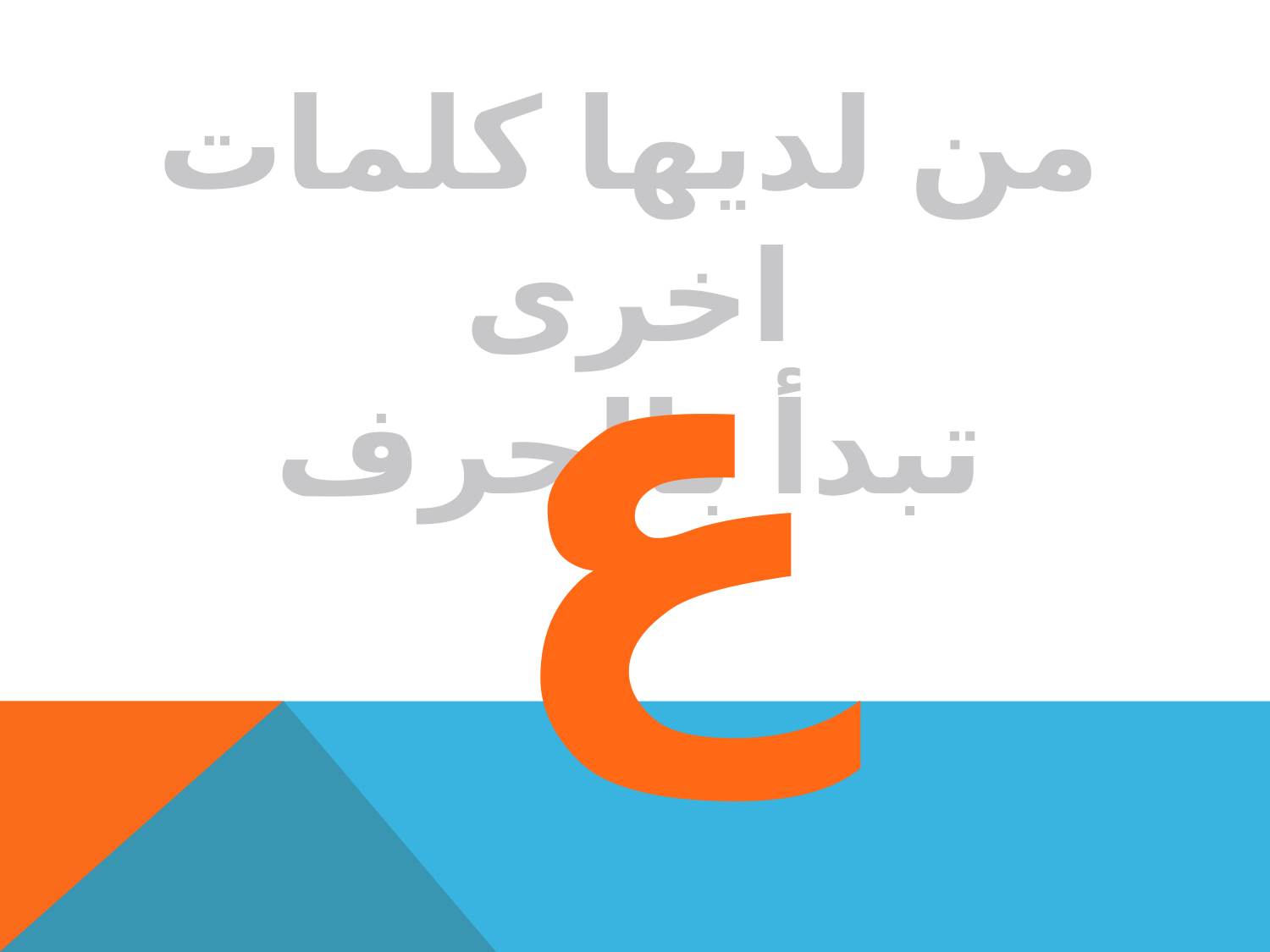

من لديها كلمات اخرى
تبدأ بالحرف
ع